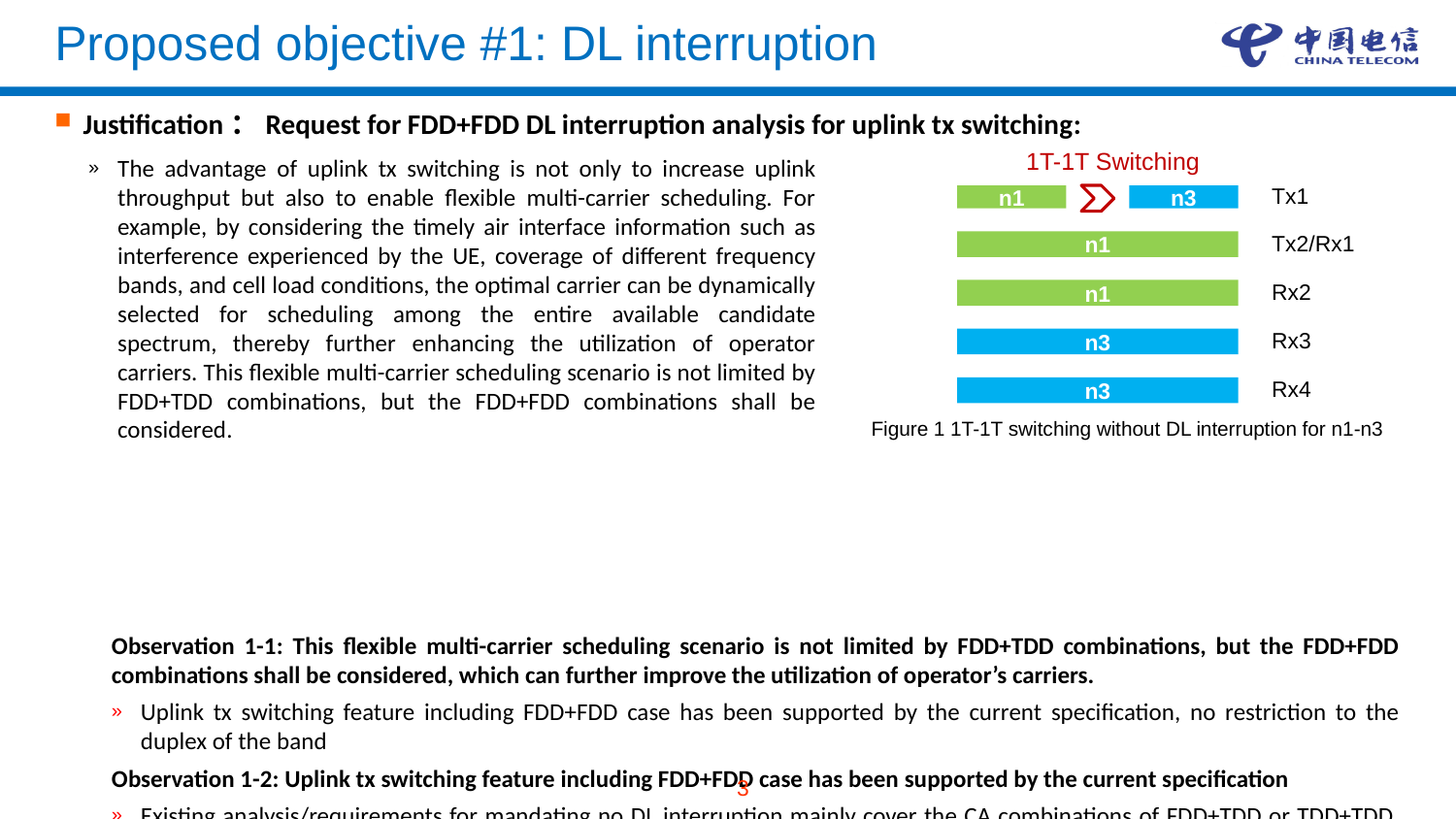

# Proposed objective #1: DL interruption
Justification：Request for FDD+FDD DL interruption analysis for uplink tx switching:

Observation 1-1: This flexible multi-carrier scheduling scenario is not limited by FDD+TDD combinations, but the FDD+FDD combinations shall be considered, which can further improve the utilization of operator’s carriers.
Uplink tx switching feature including FDD+FDD case has been supported by the current specification, no restriction to the duplex of the band
Observation 1-2: Uplink tx switching feature including FDD+FDD case has been supported by the current specification
Existing analysis/requirements for mandating no DL interruption mainly cover the CA combinations of FDD+TDD or TDD+TDD. Some analysis provided in R4-2413318 for mid band combination under Rel-19 DL interruption basket WI has shown possibility of mandating no DL interruption for FDD+FDD combinations, as shown in the figure 1.
Proposal 1-1: Discussion on whether and how to introduce no DL interruption requirement for FDD+FDD CA in Rel-20, such as CA_n1-n5, CA_n1-n3.

1T-1T Switching

Tx1
n1

n3
Tx2/Rx1
n1
Rx2
n1
Rx3
n3
Rx4
n3
The advantage of uplink tx switching is not only to increase uplink throughput but also to enable flexible multi-carrier scheduling. For example, by considering the timely air interface information such as interference experienced by the UE, coverage of different frequency bands, and cell load conditions, the optimal carrier can be dynamically selected for scheduling among the entire available candidate spectrum, thereby further enhancing the utilization of operator carriers. This flexible multi-carrier scheduling scenario is not limited by FDD+TDD combinations, but the FDD+FDD combinations shall be considered.
Figure 1 1T-1T switching without DL interruption for n1-n3
3